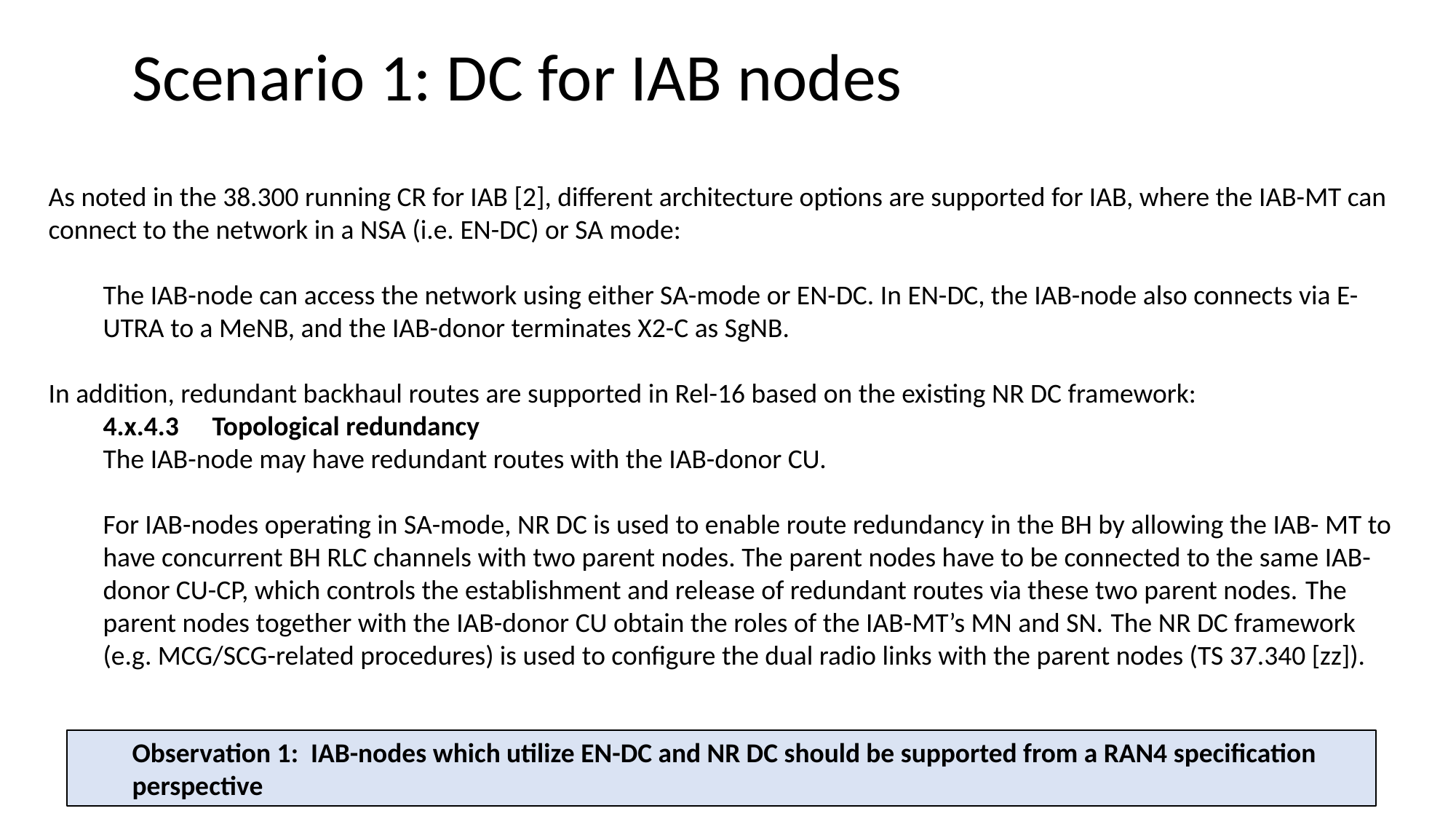

# Scenario 1: DC for IAB nodes
As noted in the 38.300 running CR for IAB [2], different architecture options are supported for IAB, where the IAB-MT can connect to the network in a NSA (i.e. EN-DC) or SA mode:

The IAB-node can access the network using either SA-mode or EN-DC. In EN-DC, the IAB-node also connects via E-UTRA to a MeNB, and the IAB-donor terminates X2-C as SgNB.

In addition, redundant backhaul routes are supported in Rel-16 based on the existing NR DC framework:
4.x.4.3	Topological redundancy
The IAB-node may have redundant routes with the IAB-donor CU.

For IAB-nodes operating in SA-mode, NR DC is used to enable route redundancy in the BH by allowing the IAB- MT to have concurrent BH RLC channels with two parent nodes. The parent nodes have to be connected to the same IAB-donor CU-CP, which controls the establishment and release of redundant routes via these two parent nodes. The parent nodes together with the IAB-donor CU obtain the roles of the IAB-MT’s MN and SN. The NR DC framework (e.g. MCG/SCG-related procedures) is used to configure the dual radio links with the parent nodes (TS 37.340 [zz]).

Observation 1:  IAB-nodes which utilize EN-DC and NR DC should be supported from a RAN4 specification perspective